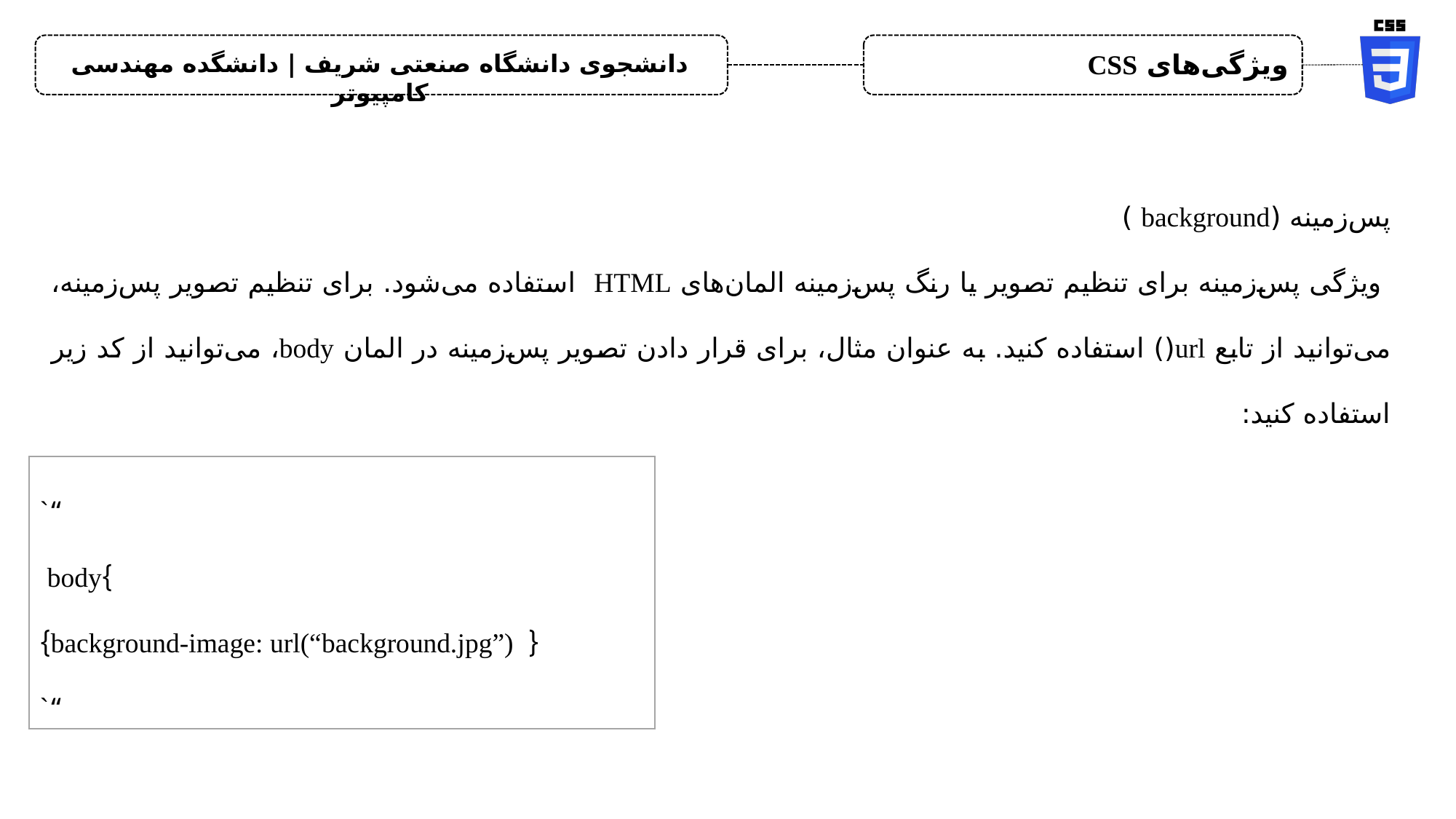

ویژگی‌های CSS
دانشجوی دانشگاه صنعتی شریف | دانشگده مهندسی کامپیوتر
پس‌زمینه (background )
 ویژگی پس‌زمینه برای تنظیم تصویر یا رنگ پس‌زمینه المان‌های HTML  استفاده می‌شود. برای تنظیم تصویر پس‌زمینه، می‌توانید از تابع url() استفاده کنید. به عنوان مثال، برای قرار دادن تصویر پس‌زمینه در المان body، می‌توانید از کد زیر استفاده کنید:
“`
}body
{  background-image: url(“background.jpg”)}
“`